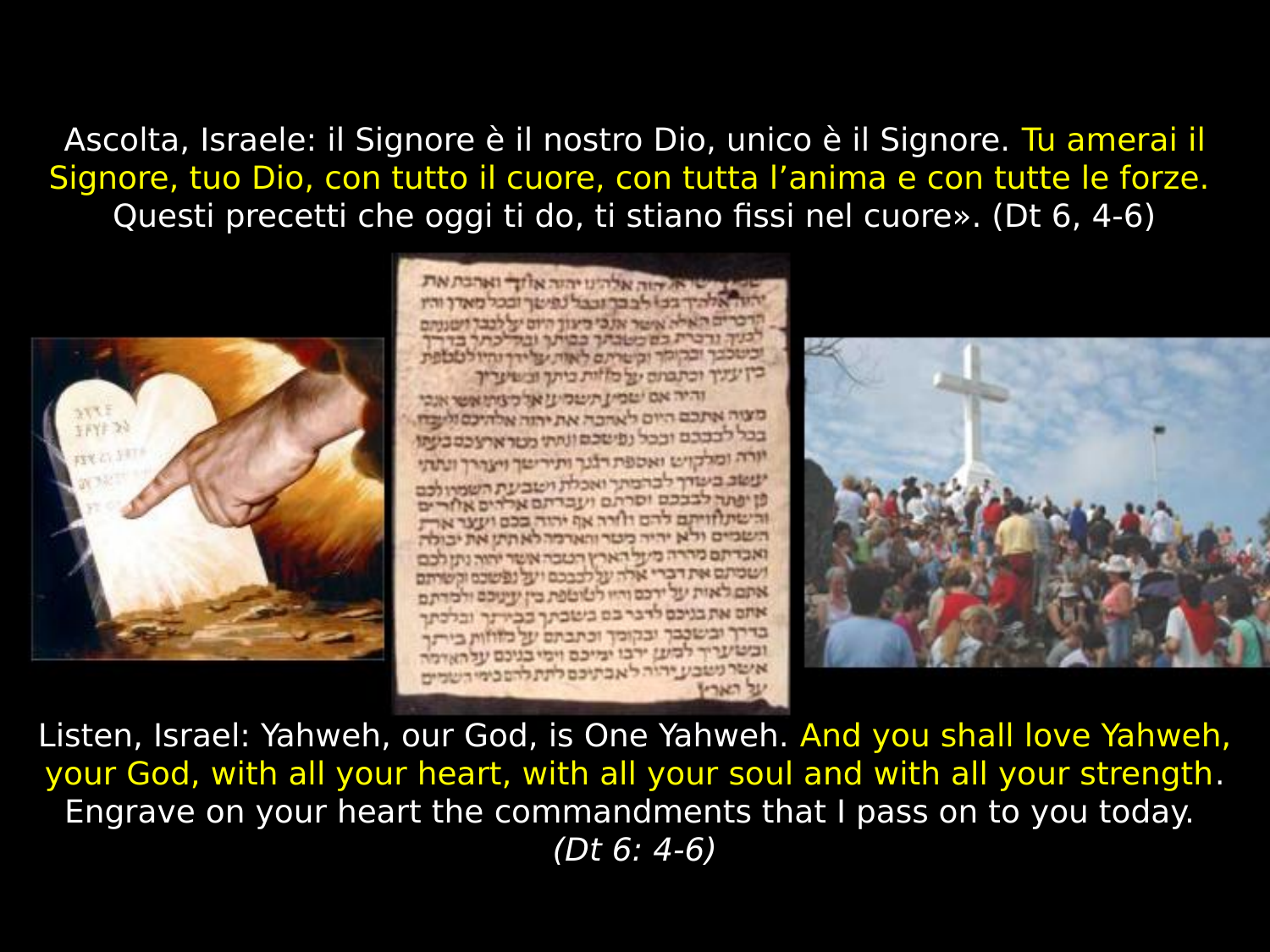

# Ascolta, Israele: il Signore è il nostro Dio, unico è il Signore. Tu amerai il Signore, tuo Dio, con tutto il cuore, con tutta l’anima e con tutte le forze.  Questi precetti che oggi ti do, ti stiano fissi nel cuore». (Dt 6, 4-6)
Listen, Israel: Yahweh, our God, is One Yahweh. And you shall love Yahweh, your God, with all your heart, with all your soul and with all your strength. Engrave on your heart the commandments that I pass on to you today.
(Dt 6: 4-6)